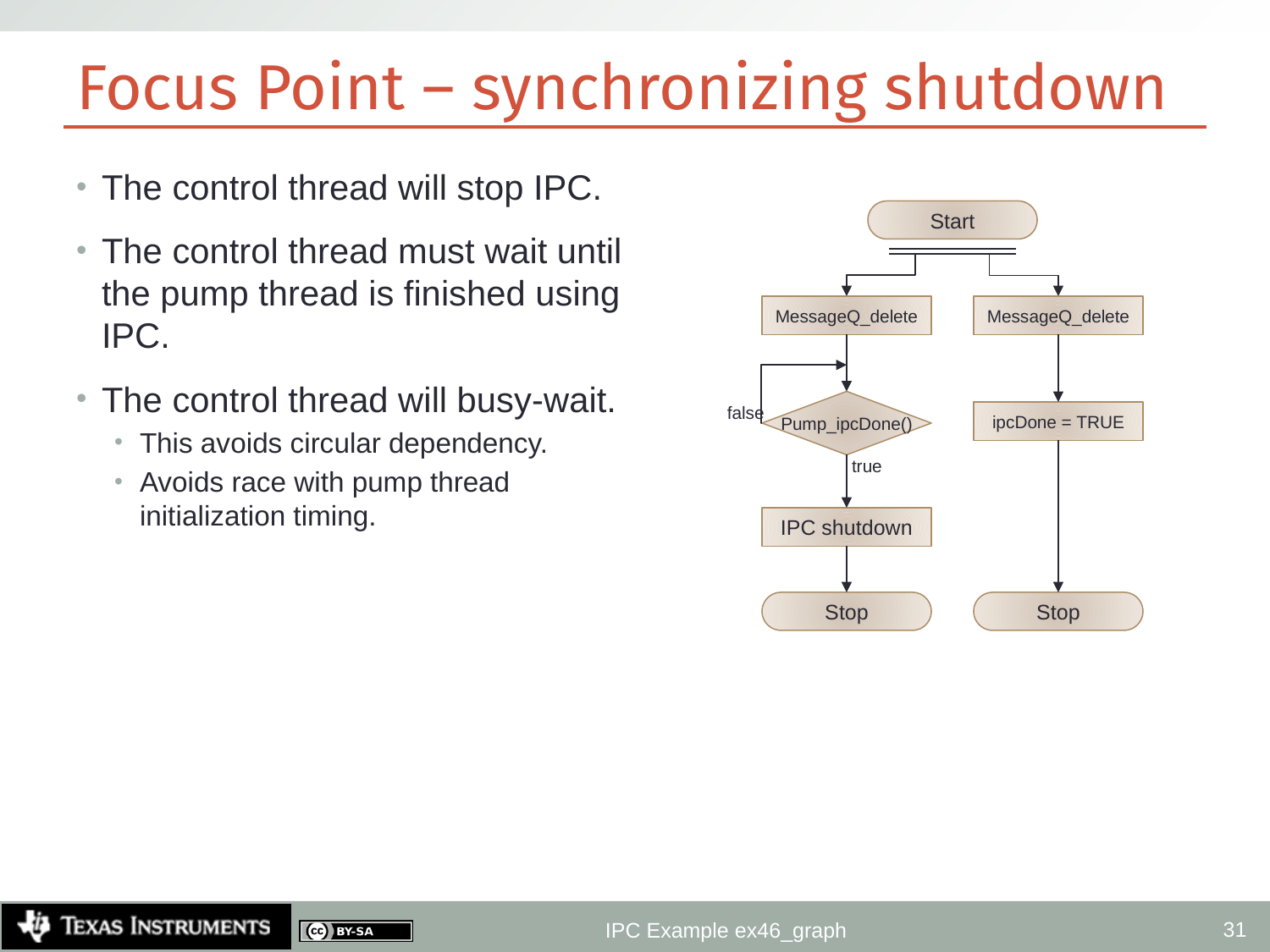

# Focus Point – synchronizing shutdown
The control thread will stop IPC.
The control thread must wait until the pump thread is finished using IPC.
The control thread will busy-wait.
This avoids circular dependency.
Avoids race with pump thread initialization timing.
Start

MessageQ_delete
MessageQ_delete

Pump_ipcDone()
false
ipcDone = TRUE
true
IPC shutdown
Stop
Stop
31
IPC Example ex46_graph